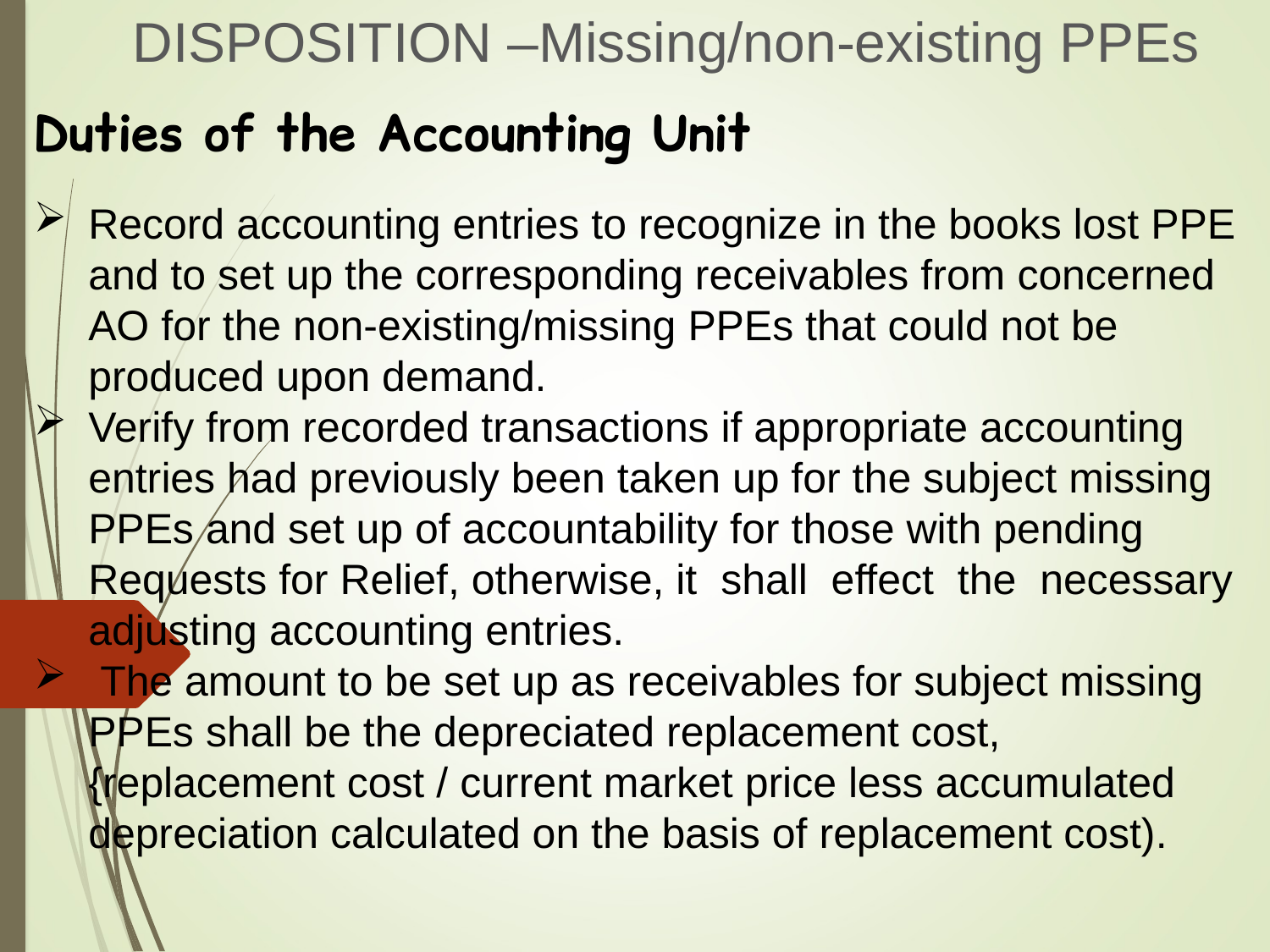

DISPOSITION –Missing/non-existing PPEs
Duties of the Accounting Unit
Record accounting entries to recognize in the books lost PPE and to set up the corresponding receivables from concerned AO for the non-existing/missing PPEs that could not be produced upon demand.
Verify from recorded transactions if appropriate accounting entries had previously been taken up for the subject missing PPEs and set up of accountability for those with pending Requests for Relief, otherwise, it  shall  effect  the  necessary adjusting accounting entries.
 The amount to be set up as receivables for subject missing PPEs shall be the depreciated replacement cost, {replacement cost / current market price less accumulated depreciation calculated on the basis of replacement cost).